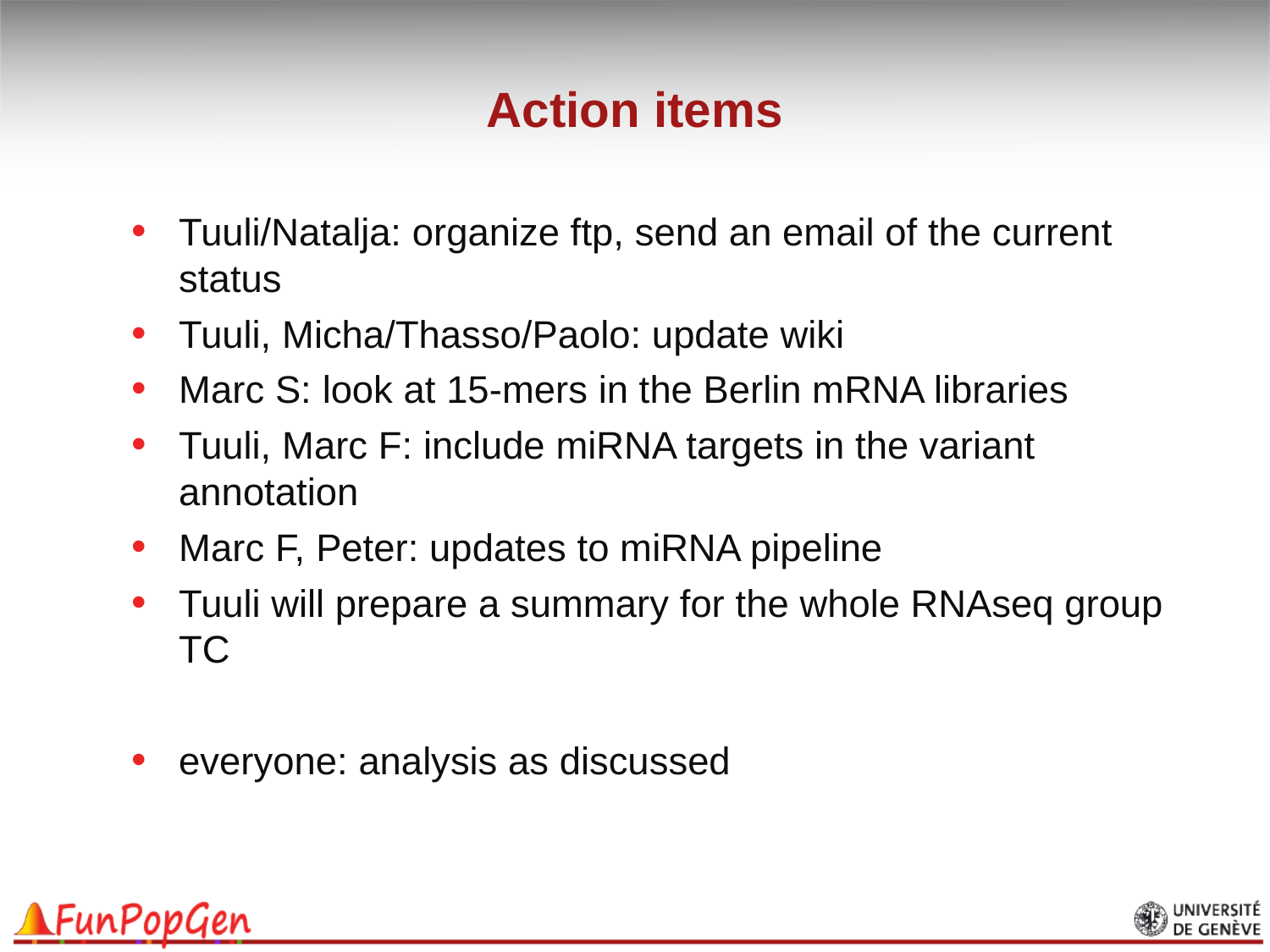

# Action items

Tuuli/Natalja: organize ftp, send an email of the current status
Tuuli, Micha/Thasso/Paolo: update wiki
Marc S: look at 15-mers in the Berlin mRNA libraries
Tuuli, Marc F: include miRNA targets in the variant annotation
Marc F, Peter: updates to miRNA pipeline
Tuuli will prepare a summary for the whole RNAseq group TC

everyone: analysis as discussed